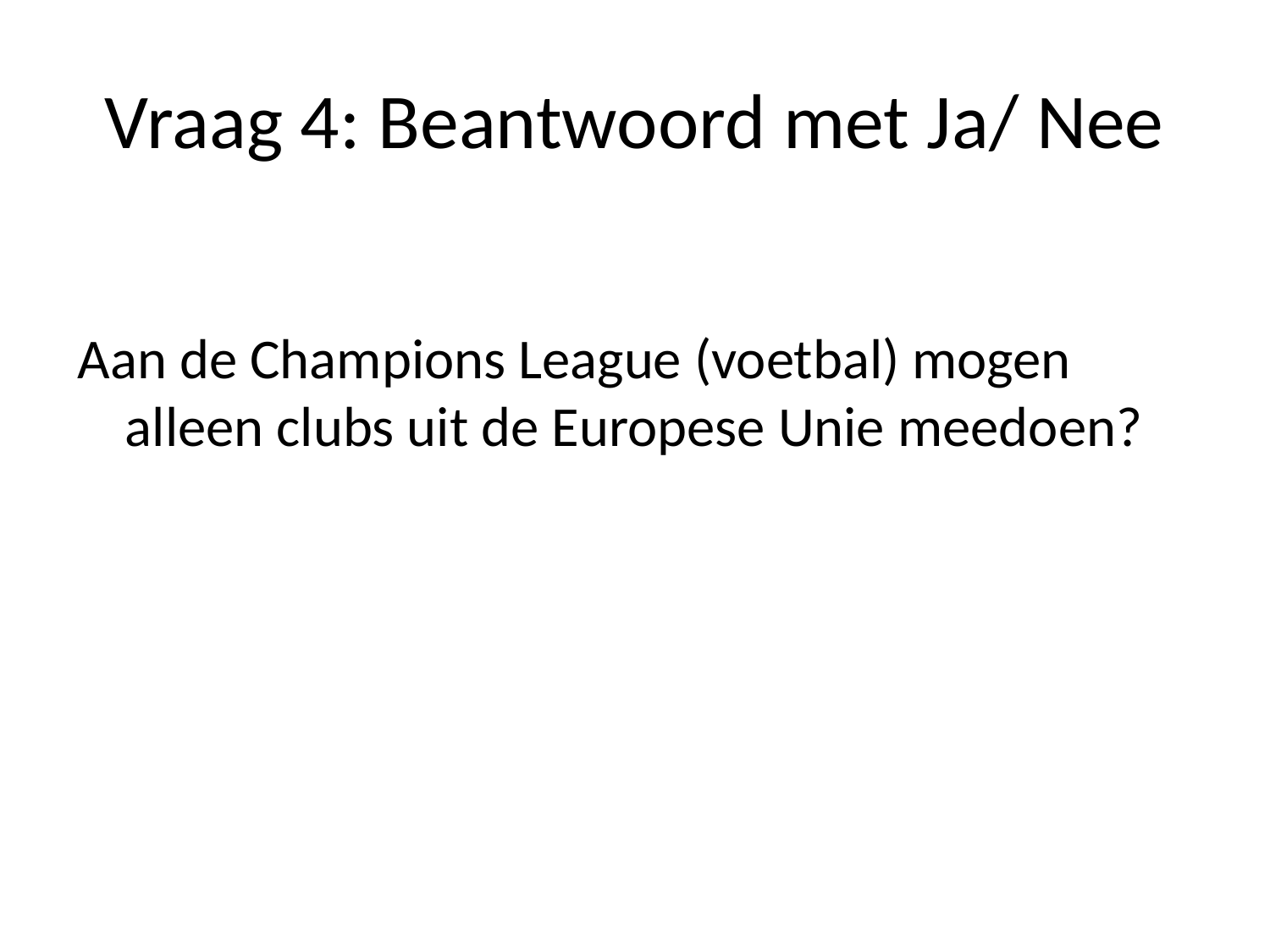

# Vraag 4: Beantwoord met Ja/ Nee
Aan de Champions League (voetbal) mogen alleen clubs uit de Europese Unie meedoen?